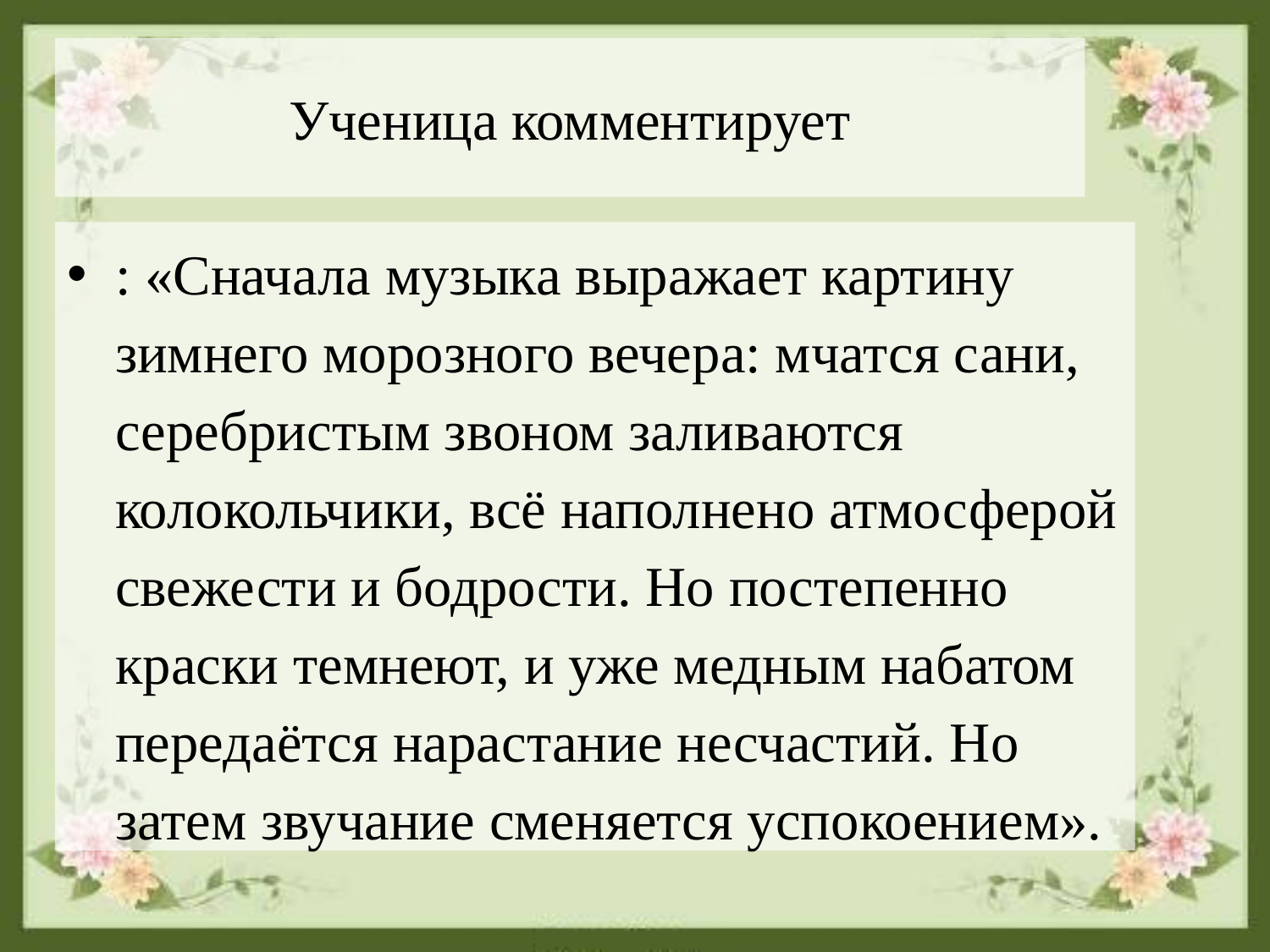

# Ученица комментирует
: «Сначала музыка выражает картину зимнего морозного вечера: мчатся сани, серебристым звоном заливаются колокольчики, всё наполнено атмосферой свежести и бодрости. Но постепенно краски темнеют, и уже медным набатом передаётся нарастание несчастий. Но затем звучание сменяется успокоением».